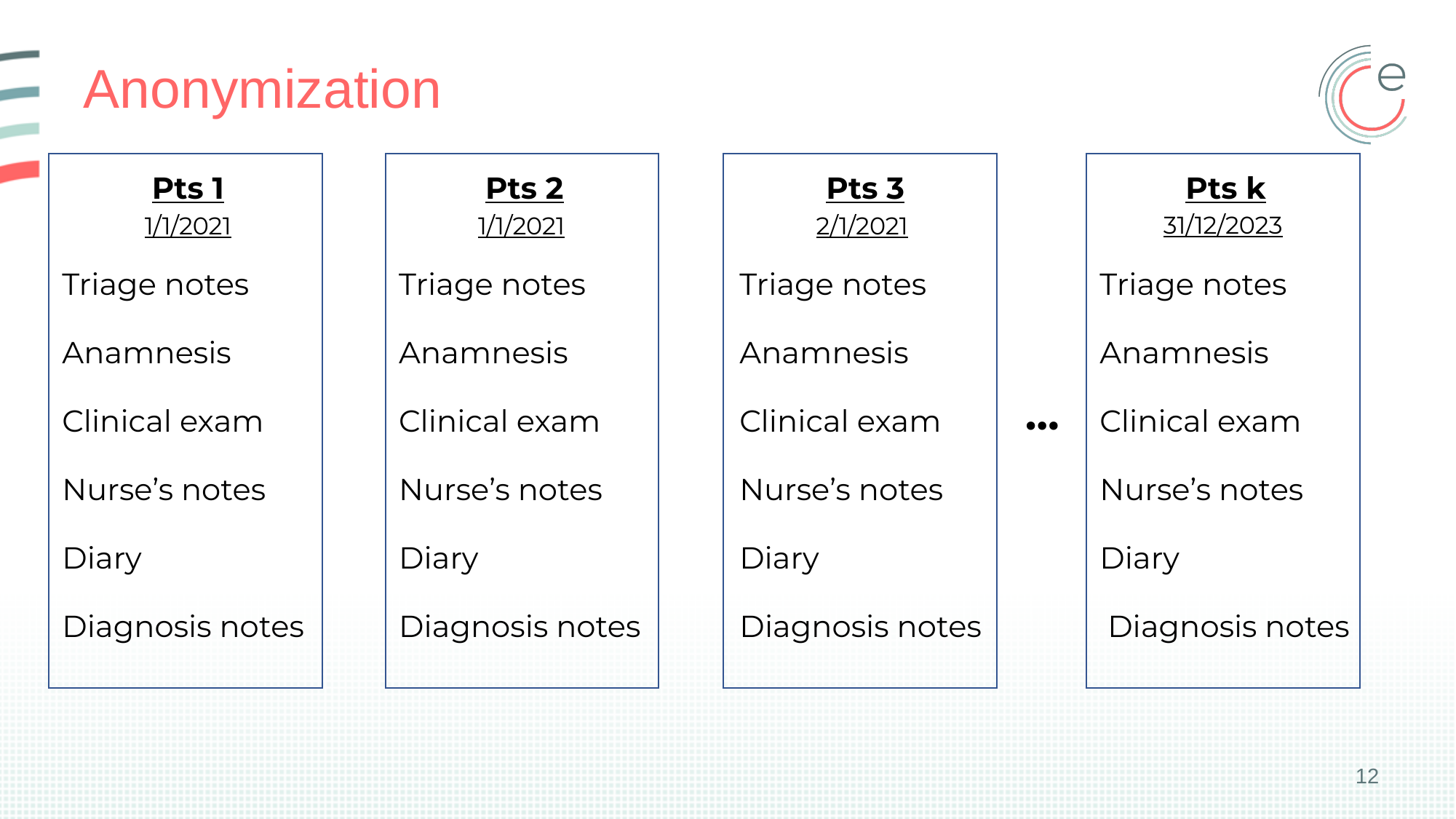

# Anonymization

Pts 1
Pts 2
Pts 3
Pts k
31/12/2023
1/1/2021
1/1/2021
2/1/2021
Triage notes
Triage notes
Triage notes
Triage notes
Anamnesis
Anamnesis
Anamnesis
Anamnesis
…
Clinical exam
Clinical exam
Clinical exam
Clinical exam
Nurse’s notes
Nurse’s notes
Nurse’s notes
Nurse’s notes
Diary
Diary
Diary
Diary
Diagnosis notes
Diagnosis notes
Diagnosis notes
Diagnosis notes